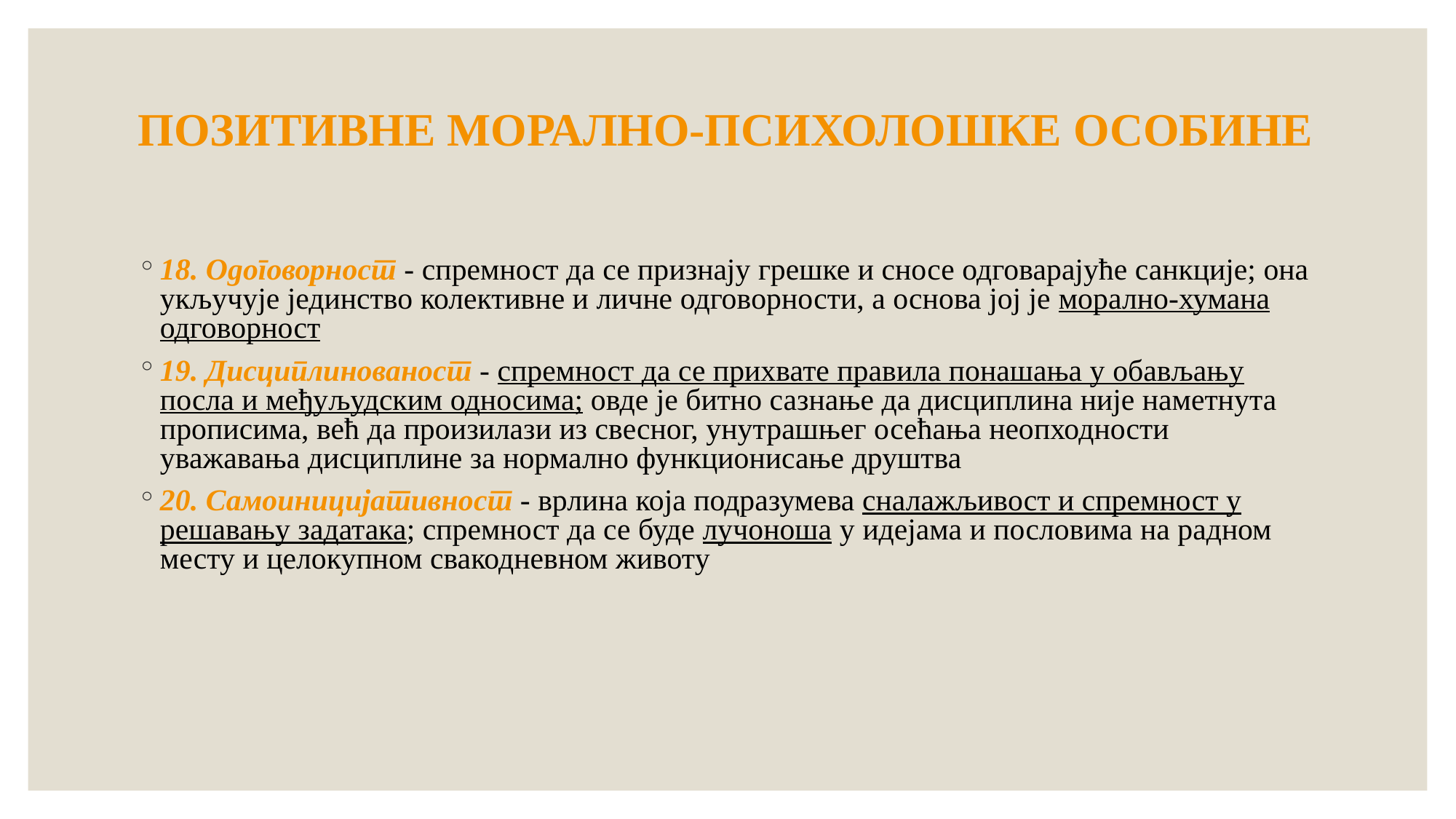

# ПОЗИТИВНЕ МОРАЛНО-ПСИХОЛОШКЕ ОСОБИНЕ
18. Одоговорност - спремност да се признају грешке и сносе одговарајуће санкције; она укључује јединство колективне и личне одговорности, а основа јој је морално-хумана одговорност
19. Дисциплинованост - спремност да се прихвате правила понашања у обављању посла и међуљудским односима; овде је битно сазнање да дисциплина није наметнута прописима, већ да произилази из свесног, унутрашњег осећања неопходности уважавања дисциплине за нормално функционисање друштва
20. Самоиницијативност - врлина која подразумева сналажљивост и спремност у решавању задатака; спремност да се буде лучоноша у идејама и пословима на радном месту и целокупном свакодневном животу